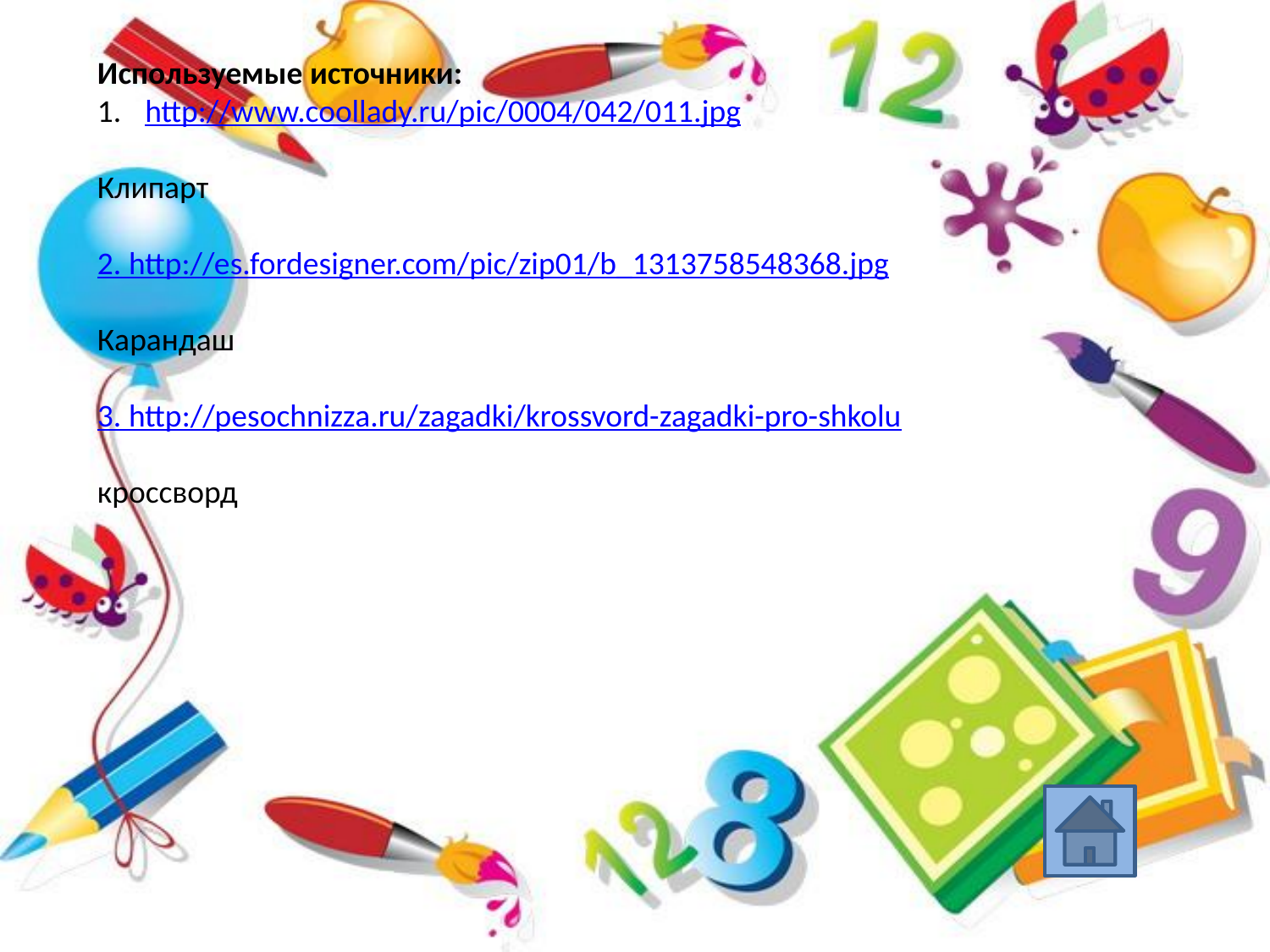

Используемые источники:
http://www.coollady.ru/pic/0004/042/011.jpg

Клипарт

2. http://es.fordesigner.com/pic/zip01/b_1313758548368.jpg

Карандаш

3. http://pesochnizza.ru/zagadki/krossvord-zagadki-pro-shkolu

кроссворд